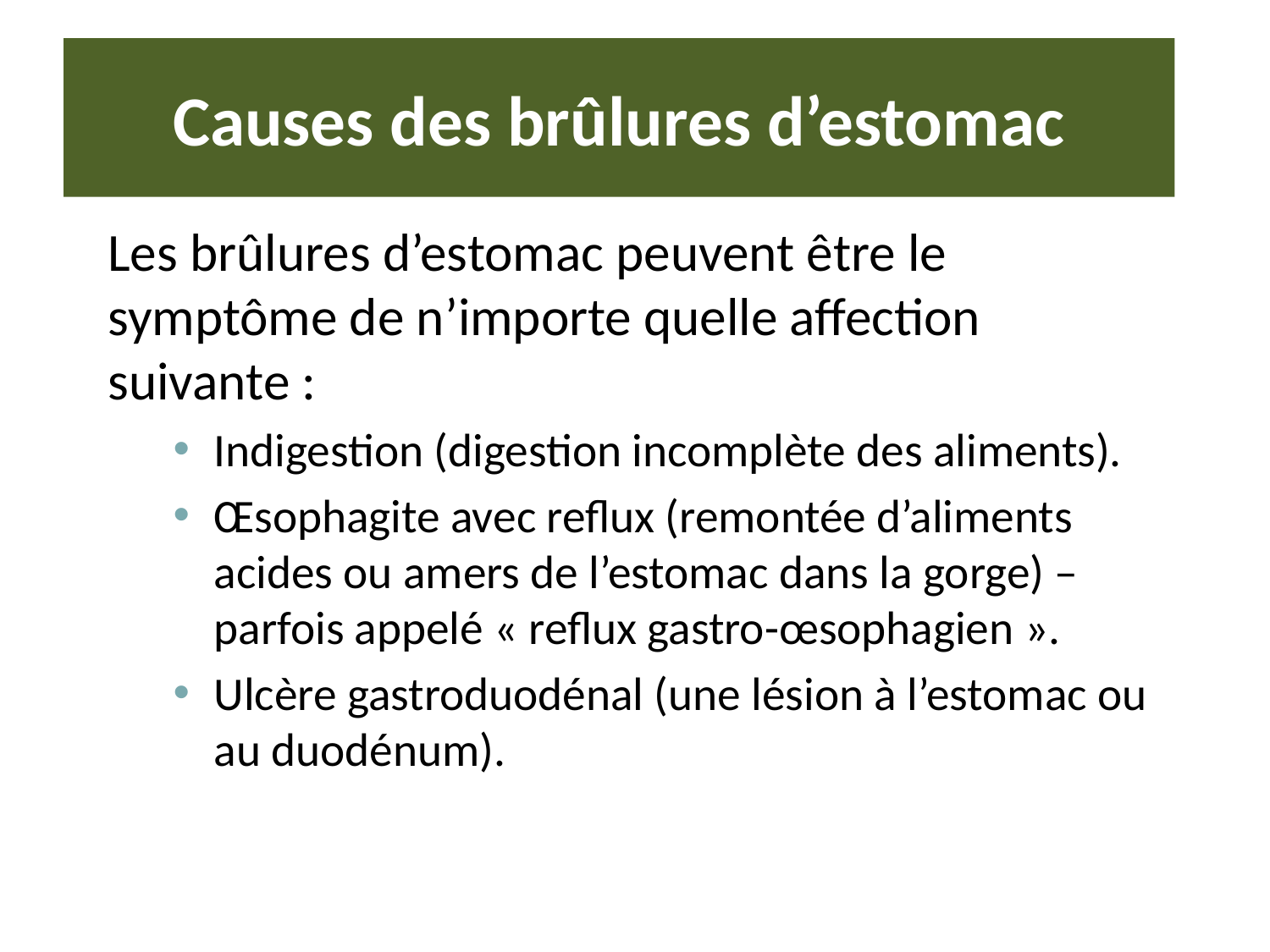

# Causes des brûlures d’estomac
Les brûlures d’estomac peuvent être le symptôme de n’importe quelle affection suivante :
Indigestion (digestion incomplète des aliments).
Œsophagite avec reflux (remontée d’aliments acides ou amers de l’estomac dans la gorge) – parfois appelé « reflux gastro-œsophagien ».
Ulcère gastroduodénal (une lésion à l’estomac ou au duodénum).